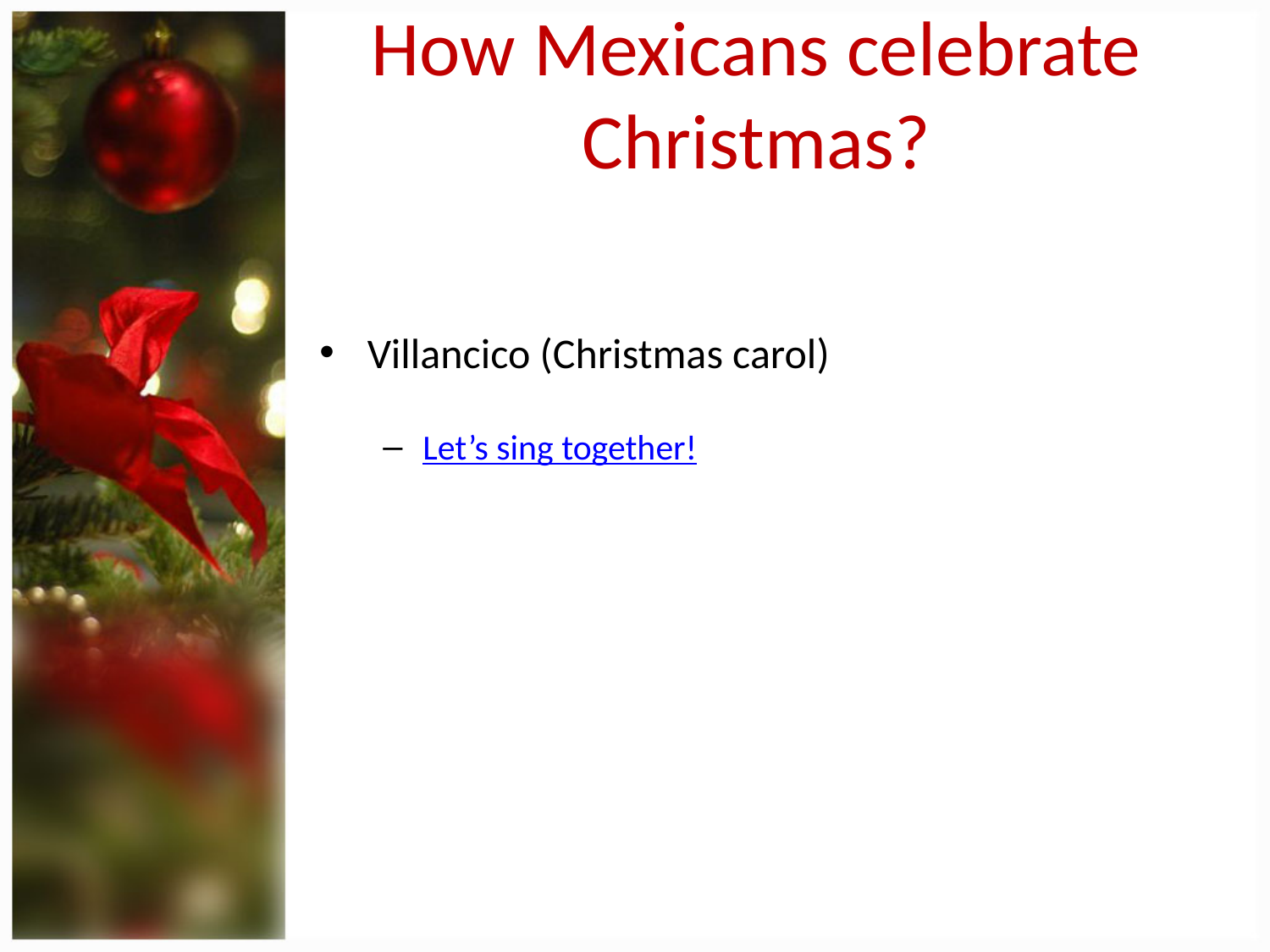

# How Mexicans celebrate Christmas?

Villancico (Christmas carol)

Let’s sing together!